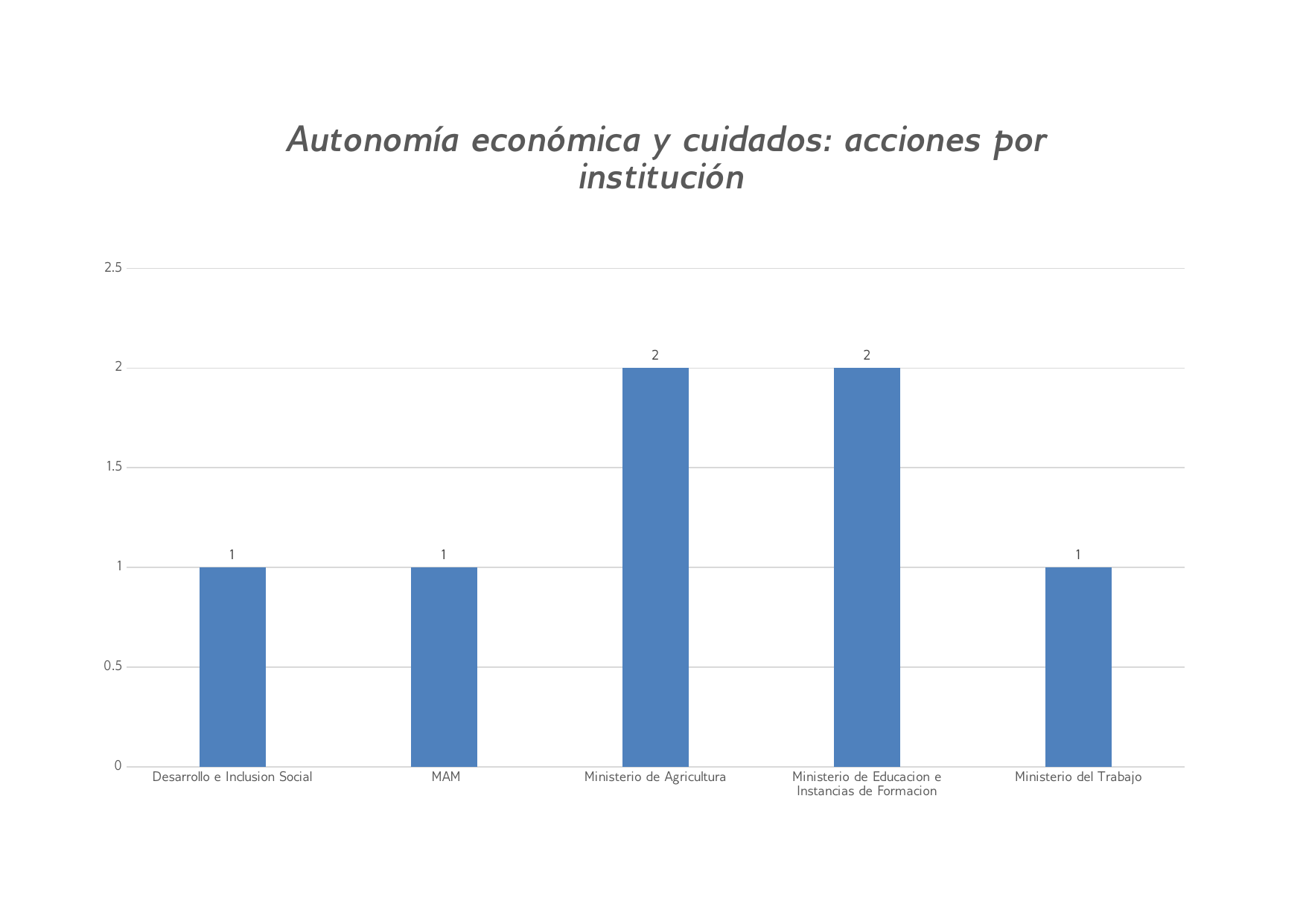

### Chart: Autonomía económica y cuidados: acciones por institución

| Category |  |
|---|---|
| Desarrollo e Inclusion Social | 1.0 |
|  MAM | 1.0 |
| Ministerio de Agricultura | 2.0 |
| Ministerio de Educacion e Instancias de Formacion | 2.0 |
| Ministerio del Trabajo | 1.0 |